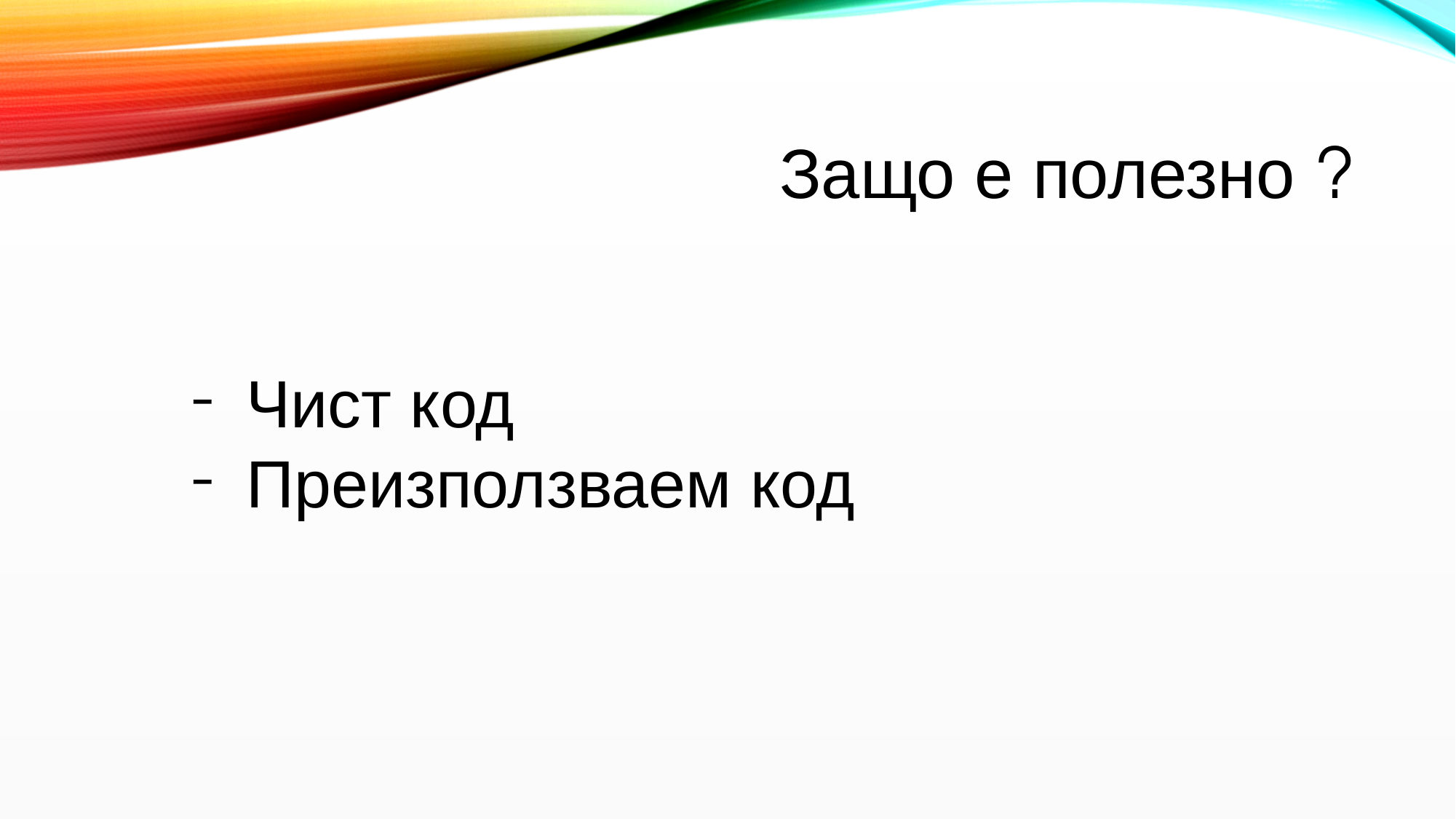

# Защо е полезно ?
Чист код
Преизползваем код